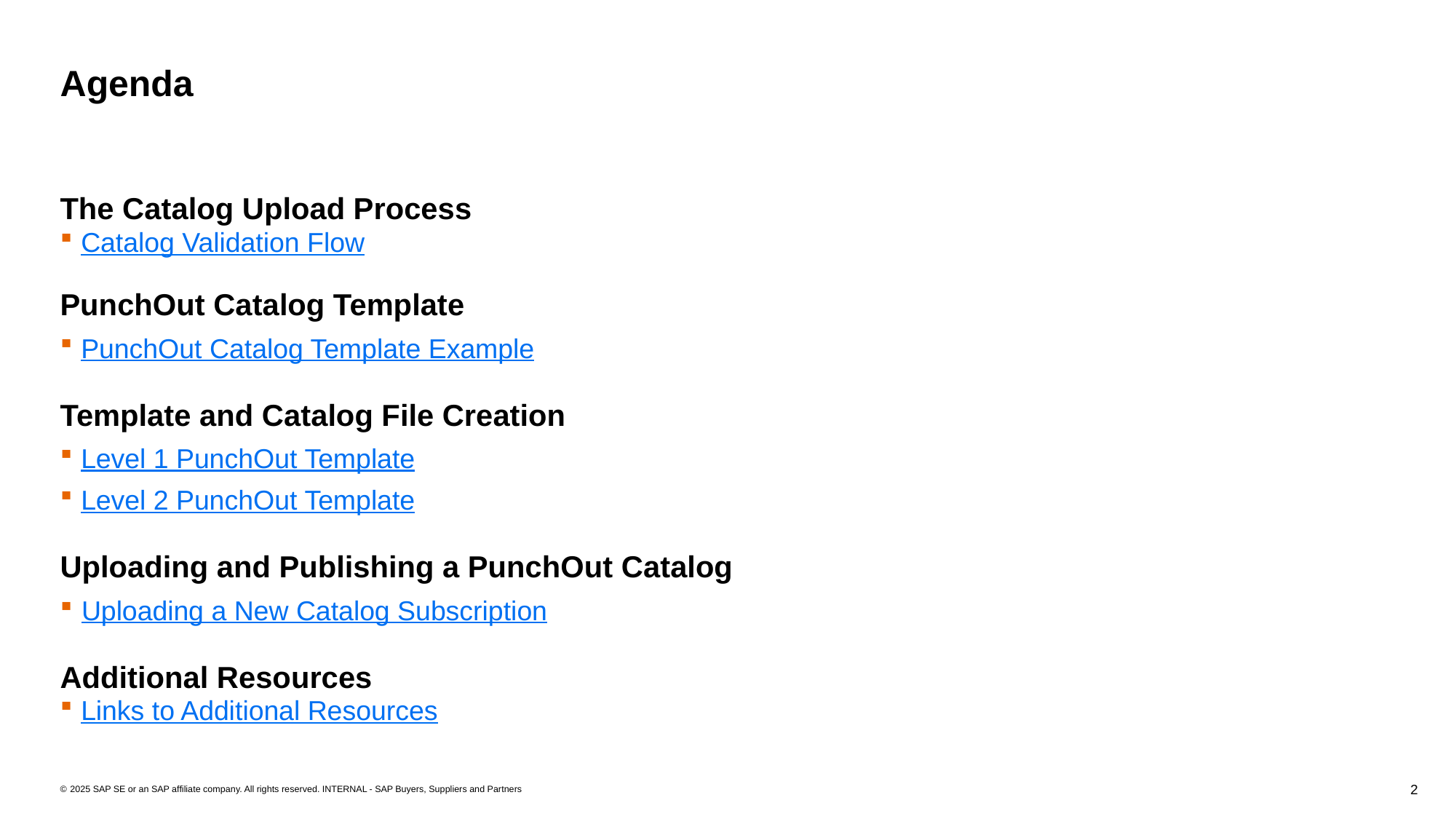

# Agenda
The Catalog Upload Process
Catalog Validation Flow
PunchOut Catalog Template
PunchOut Catalog Template Example
Template and Catalog File Creation
Level 1 PunchOut Template
Level 2 PunchOut Template
Uploading and Publishing a PunchOut Catalog
Uploading a New Catalog Subscription
Additional Resources
Links to Additional Resources